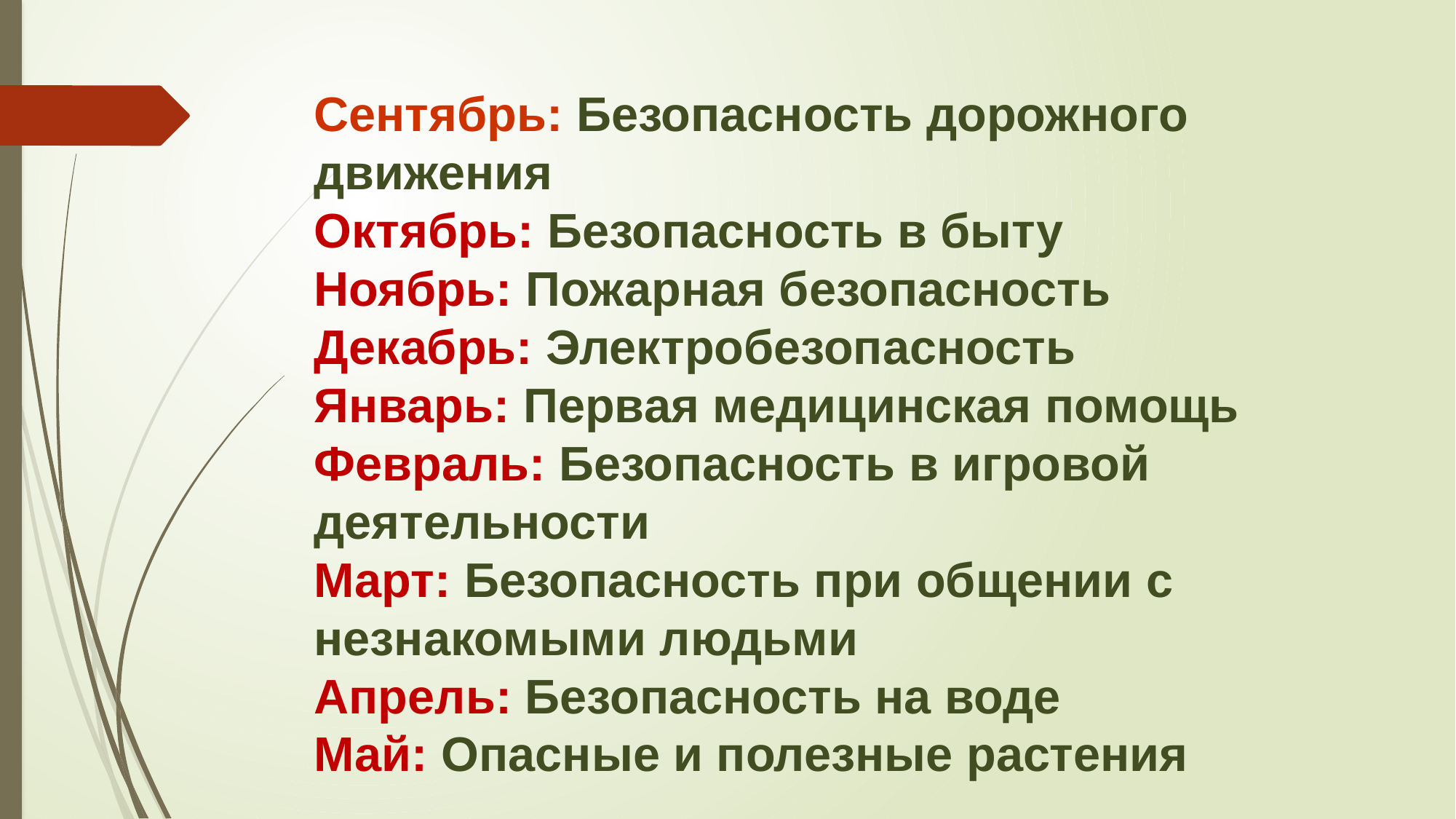

Сентябрь: Безопасность дорожного движения
Октябрь: Безопасность в быту
Ноябрь: Пожарная безопасность
Декабрь: Электробезопасность
Январь: Первая медицинская помощь
Февраль: Безопасность в игровой деятельности
Март: Безопасность при общении с незнакомыми людьми
Апрель: Безопасность на воде
Май: Опасные и полезные растения